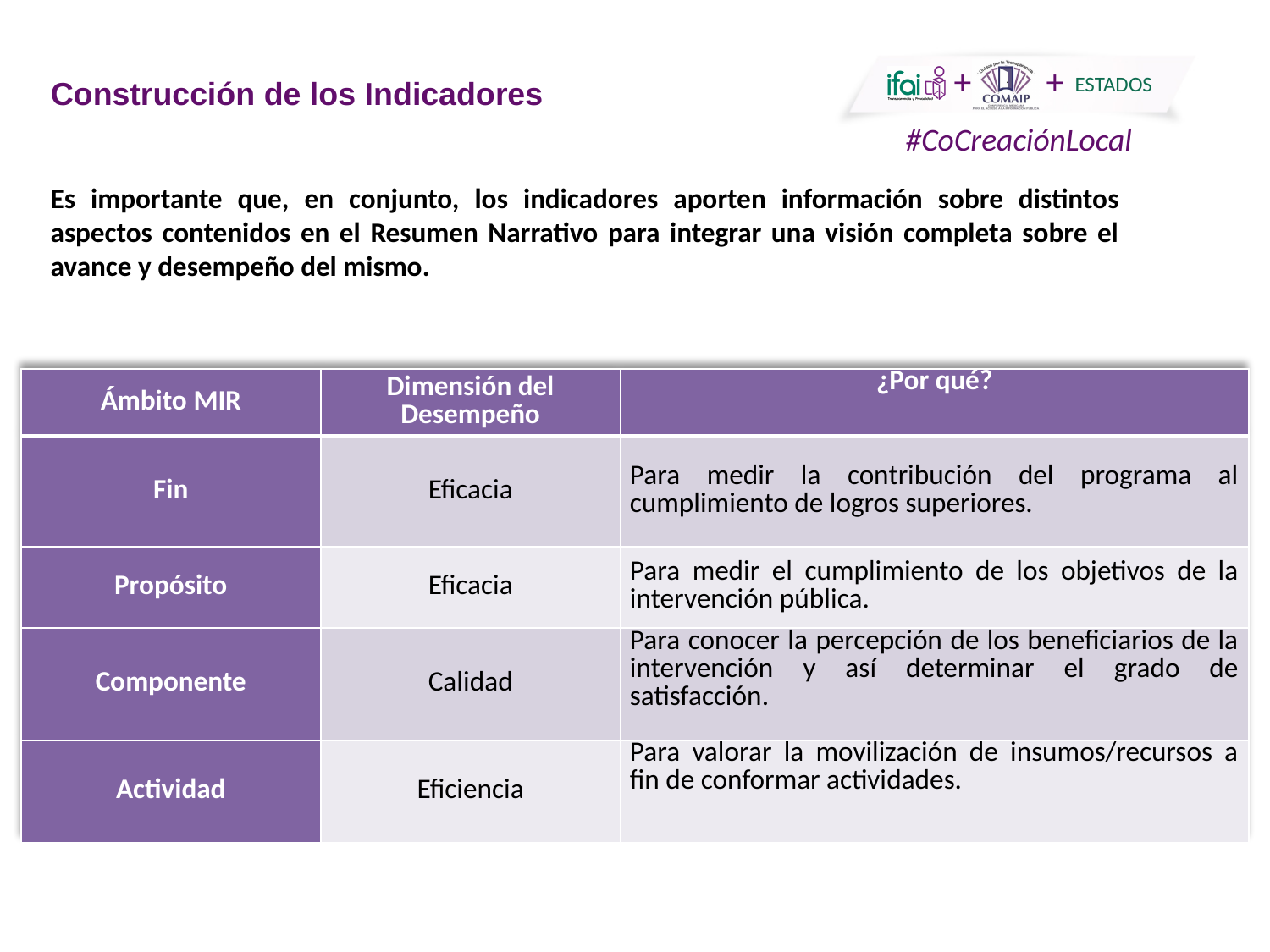

Construcción de los Indicadores
Es importante que, en conjunto, los indicadores aporten información sobre distintos aspectos contenidos en el Resumen Narrativo para integrar una visión completa sobre el avance y desempeño del mismo.
| Ámbito MIR | Dimensión del Desempeño | ¿Por qué? |
| --- | --- | --- |
| Fin | Eficacia | Para medir la contribución del programa al cumplimiento de logros superiores. |
| Propósito | Eficacia | Para medir el cumplimiento de los objetivos de la intervención pública. |
| Componente | Calidad | Para conocer la percepción de los beneficiarios de la intervención y así determinar el grado de satisfacción. |
| Actividad | Eficiencia | Para valorar la movilización de insumos/recursos a fin de conformar actividades. |